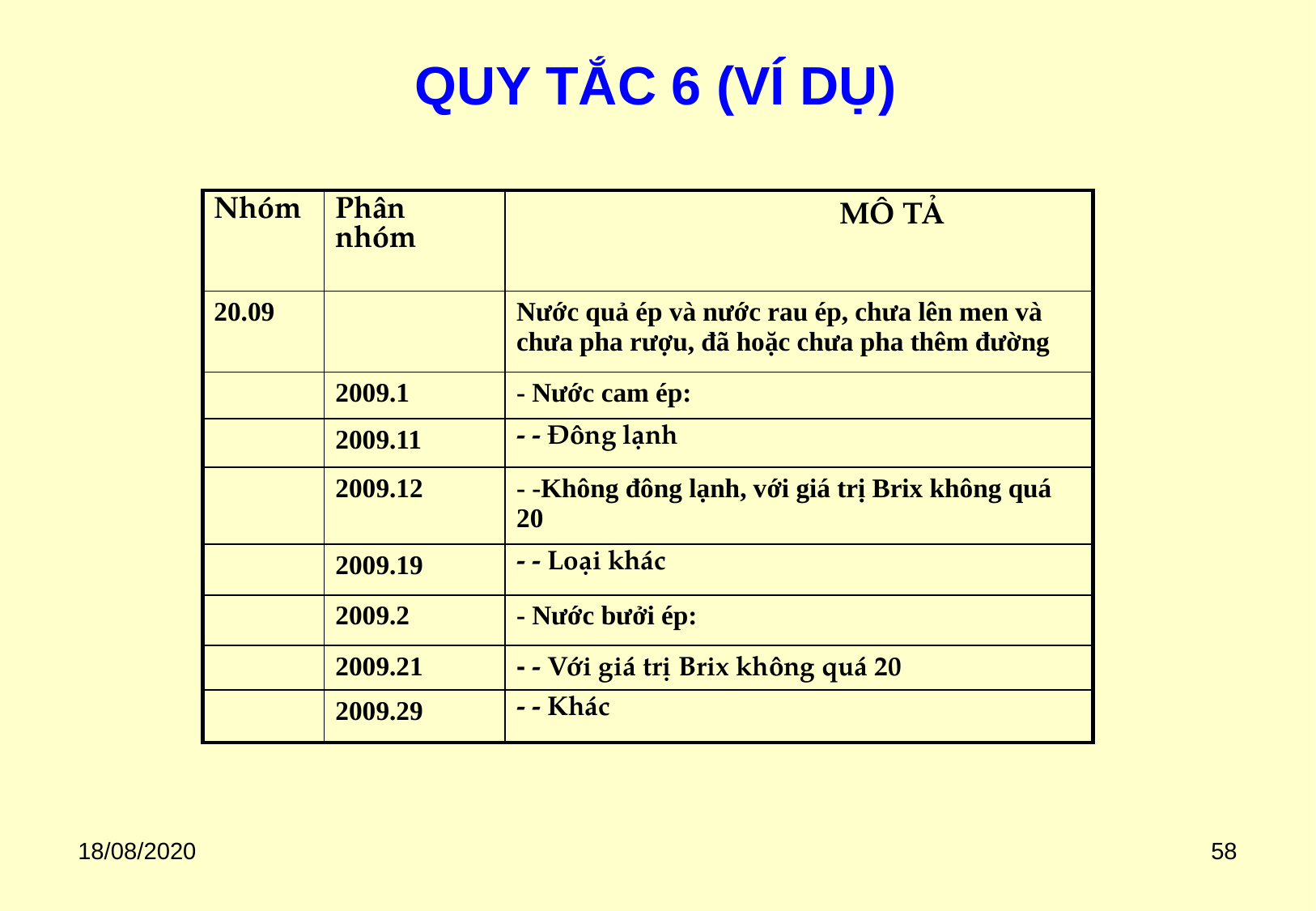

QUY TẮC 6 (VÍ DỤ)
| Nhóm | Phân nhóm | MÔ TẢ |
| --- | --- | --- |
| 20.09 |  | Nước quả ép và nước rau ép, chưa lên men và chưa pha rượu, đã hoặc chưa pha thêm đường |
|  | 2009.1 | - Nước cam ép: |
|  | 2009.11 | - - Đông lạnh |
|  | 2009.12 | - -Không đông lạnh, với giá trị Brix không quá 20 |
|  | 2009.19 | - - Loại khác |
|  | 2009.2 | - Nước bưởi ép: |
|  | 2009.21 | - - Với giá trị Brix không quá 20 |
|  | 2009.29 | - - Khác |
18/08/2020
58